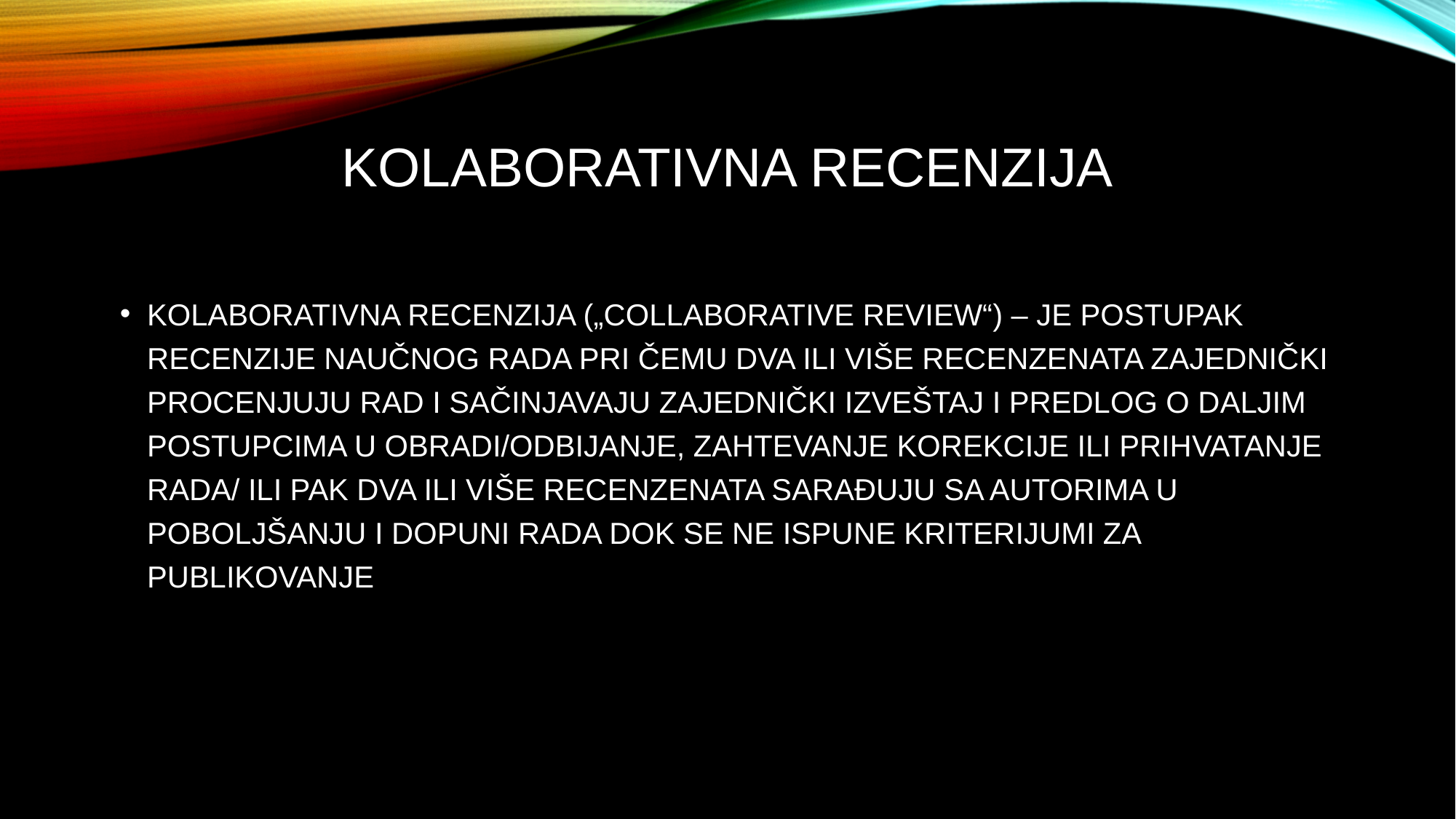

Kolaborativna recenzija
Kolaborativna recenzija („Collaborative Review“) – je postupak recenzije naučnog rada pri čemu dva ili više recenzenata zajednički procenjuju rad i sačinjavaju zajednički izveštaj i predlog o daljim postupcima u obradi/odbijanje, zahtevanje korekcije ili prihvatanje rada/ ili pak dva ili više recenzenata sarađuju sa autorima u poboljšanju I dopuni rada dok se ne ispune kriterijumi za publikovanje